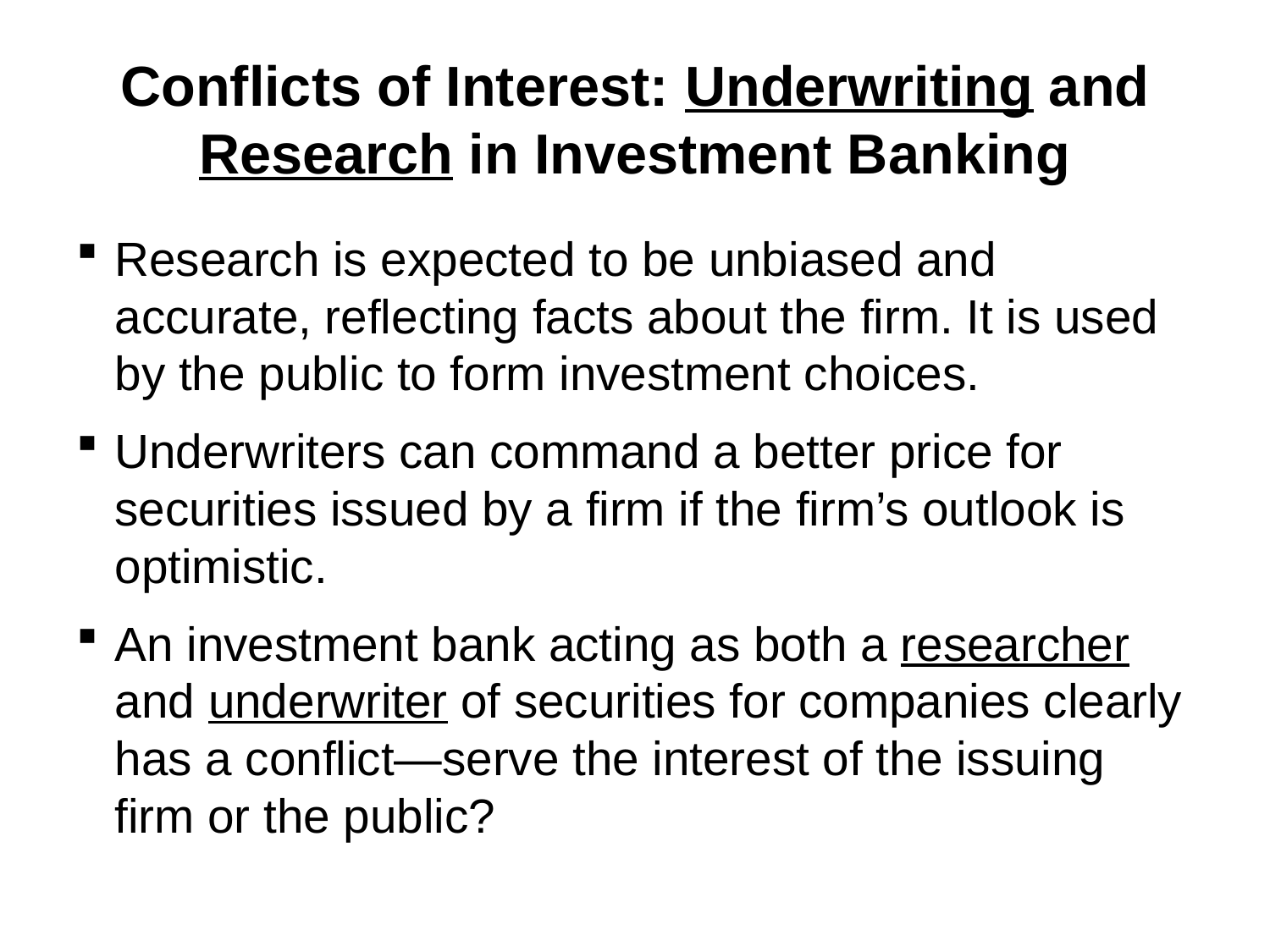

# Conflicts of Interest: Underwriting and Research in Investment Banking
Research is expected to be unbiased and accurate, reflecting facts about the firm. It is used by the public to form investment choices.
Underwriters can command a better price for securities issued by a firm if the firm’s outlook is optimistic.
An investment bank acting as both a researcher and underwriter of securities for companies clearly has a conflict—serve the interest of the issuing firm or the public?